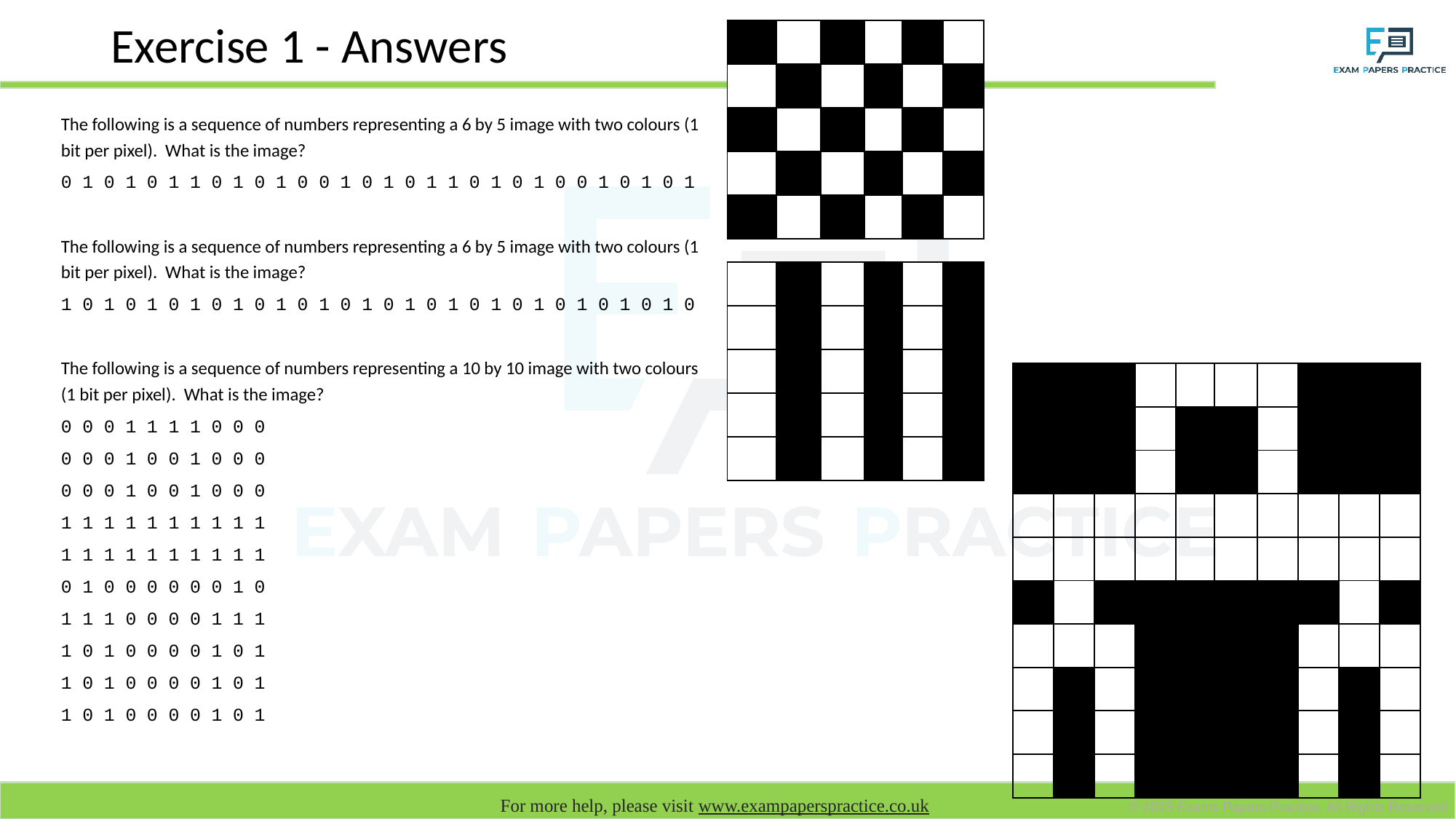

|  |  |  |  |  |  |
| --- | --- | --- | --- | --- | --- |
|  |  |  |  |  |  |
|  |  |  |  |  |  |
|  |  |  |  |  |  |
|  |  |  |  |  |  |
# Exercise 1 - Answers
The following is a sequence of numbers representing a 6 by 5 image with two colours (1 bit per pixel).  What is the image?
0 1 0 1 0 1 1 0 1 0 1 0 0 1 0 1 0 1 1 0 1 0 1 0 0 1 0 1 0 1

The following is a sequence of numbers representing a 6 by 5 image with two colours (1 bit per pixel).  What is the image?
1 0 1 0 1 0 1 0 1 0 1 0 1 0 1 0 1 0 1 0 1 0 1 0 1 0 1 0 1 0

The following is a sequence of numbers representing a 10 by 10 image with two colours (1 bit per pixel).  What is the image?
0 0 0 1 1 1 1 0 0 0
0 0 0 1 0 0 1 0 0 0
0 0 0 1 0 0 1 0 0 0
1 1 1 1 1 1 1 1 1 1
1 1 1 1 1 1 1 1 1 1
0 1 0 0 0 0 0 0 1 0
1 1 1 0 0 0 0 1 1 1
1 0 1 0 0 0 0 1 0 1
1 0 1 0 0 0 0 1 0 1
1 0 1 0 0 0 0 1 0 1

|  |  |  |  |  |  |
| --- | --- | --- | --- | --- | --- |
|  |  |  |  |  |  |
|  |  |  |  |  |  |
|  |  |  |  |  |  |
|  |  |  |  |  |  |
|  |  |  |  |  |  |  |  |  |  |
| --- | --- | --- | --- | --- | --- | --- | --- | --- | --- |
|  |  |  |  |  |  |  |  |  |  |
|  |  |  |  |  |  |  |  |  |  |
|  |  |  |  |  |  |  |  |  |  |
|  |  |  |  |  |  |  |  |  |  |
|  |  |  |  |  |  |  |  |  |  |
|  |  |  |  |  |  |  |  |  |  |
|  |  |  |  |  |  |  |  |  |  |
|  |  |  |  |  |  |  |  |  |  |
|  |  |  |  |  |  |  |  |  |  |